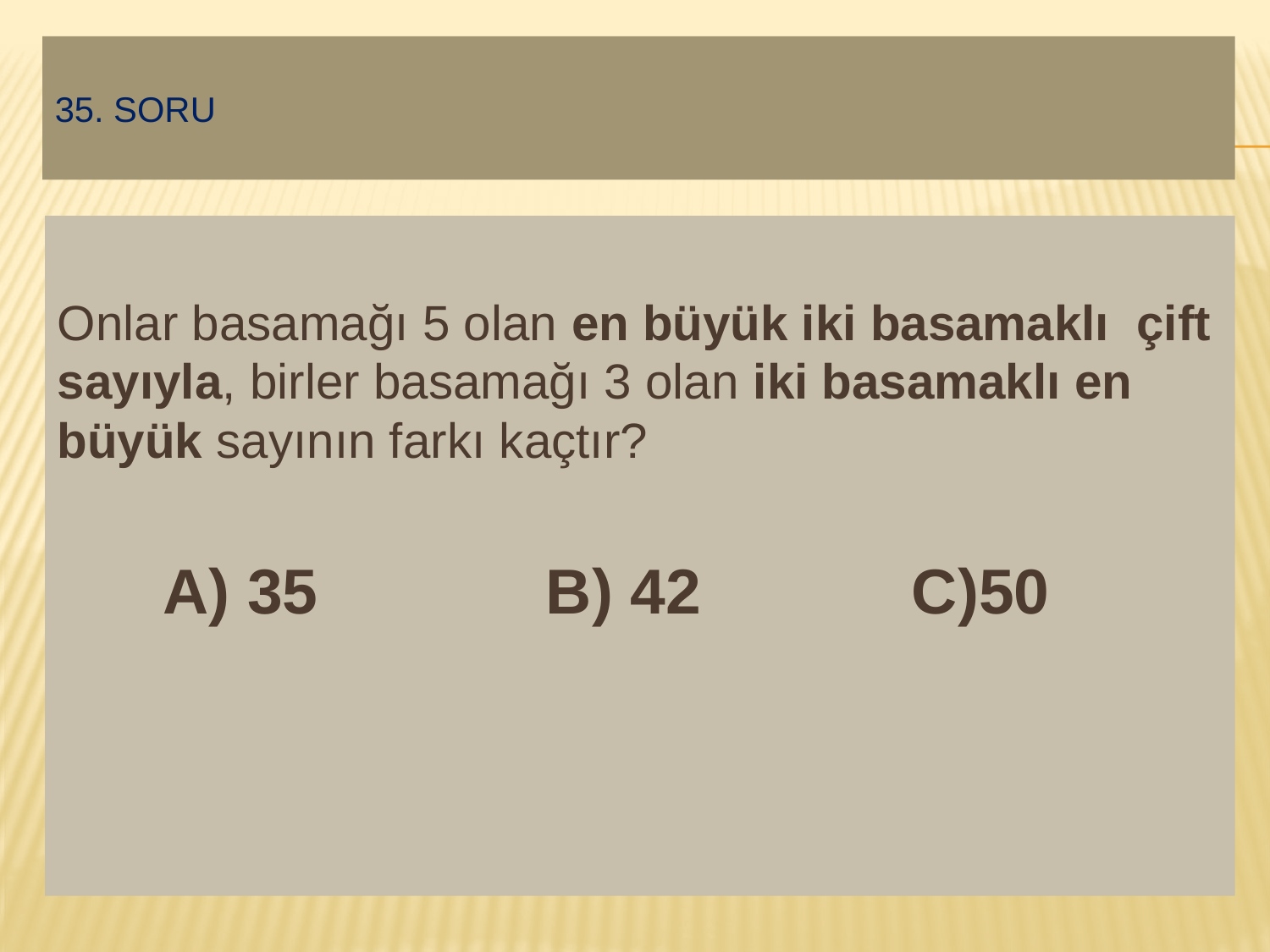

# 35. soru

Onlar basamağı 5 olan en büyük iki basamaklı  çift sayıyla, birler basamağı 3 olan iki basamaklı en büyük sayının farkı kaçtır?

      A) 35             B) 42            C)50